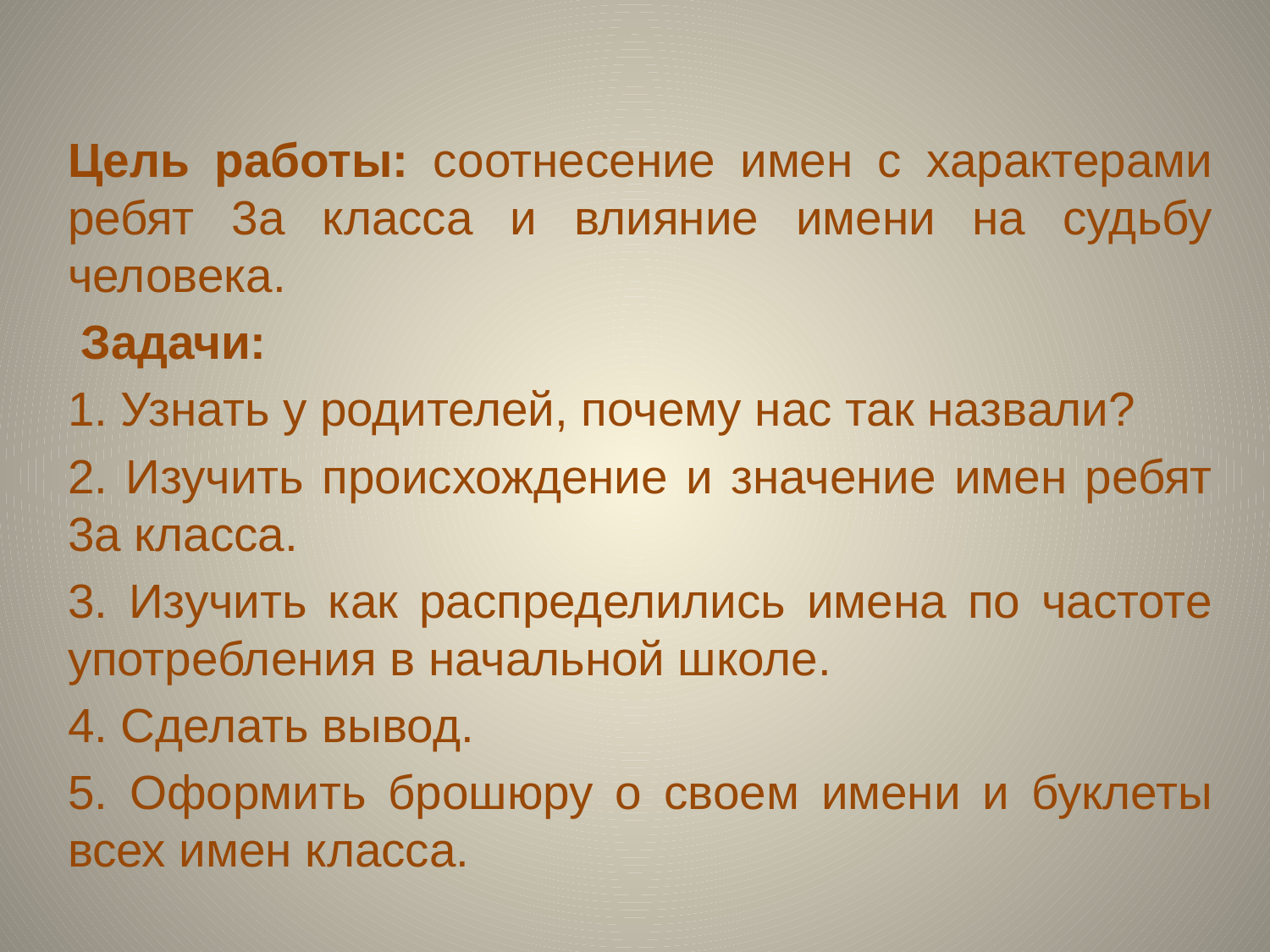

Цель работы: соотнесение имен с характерами ребят 3а класса и влияние имени на судьбу человека.
 Задачи:
1. Узнать у родителей, почему нас так назвали?
2. Изучить происхождение и значение имен ребят 3а класса.
3. Изучить как распределились имена по частоте употребления в начальной школе.
4. Сделать вывод.
5. Оформить брошюру о своем имени и буклеты всех имен класса.